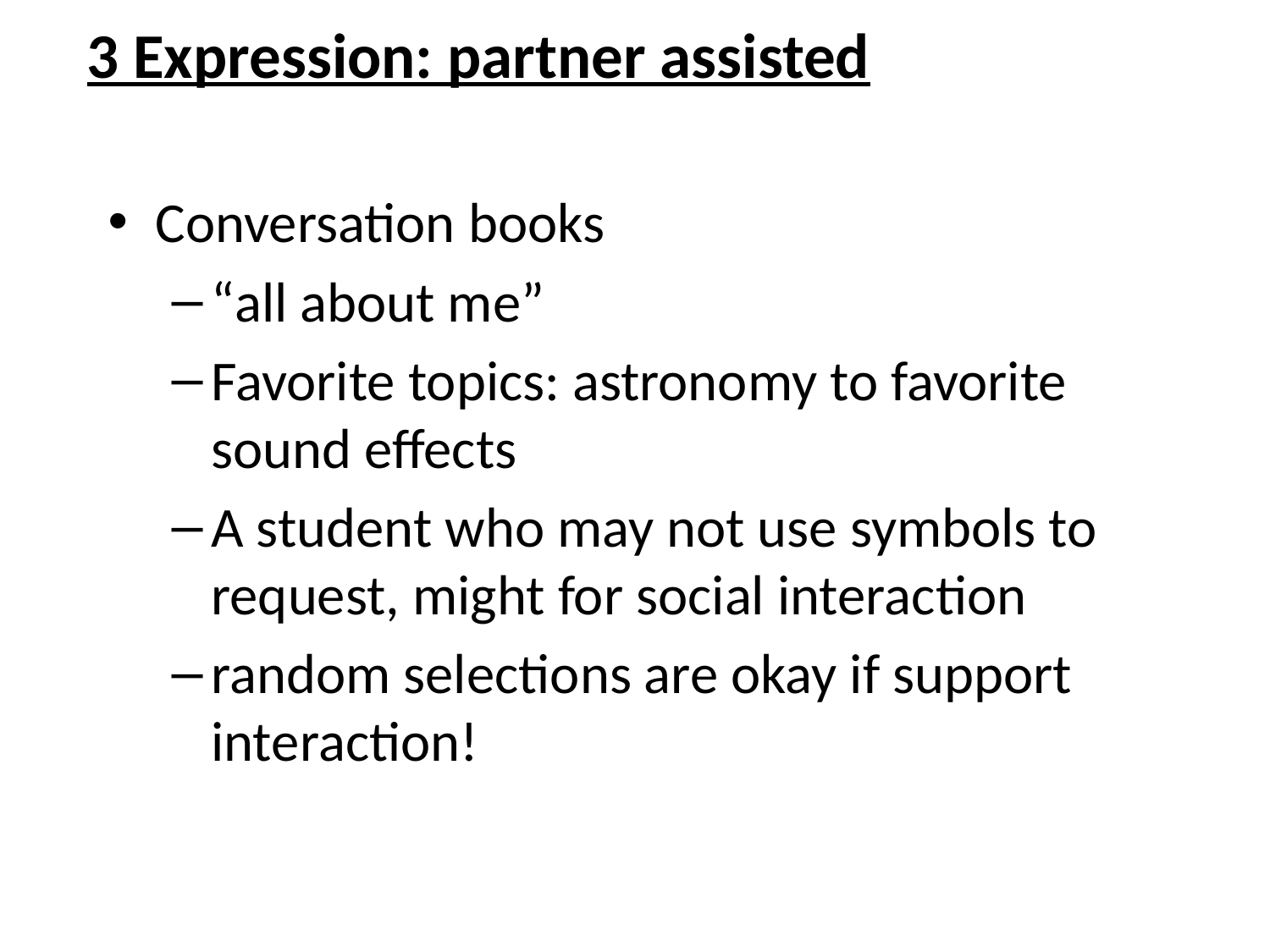

# 3 Expression: partner assisted
Conversation books
“all about me”
Favorite topics: astronomy to favorite sound effects
A student who may not use symbols to request, might for social interaction
random selections are okay if support interaction!